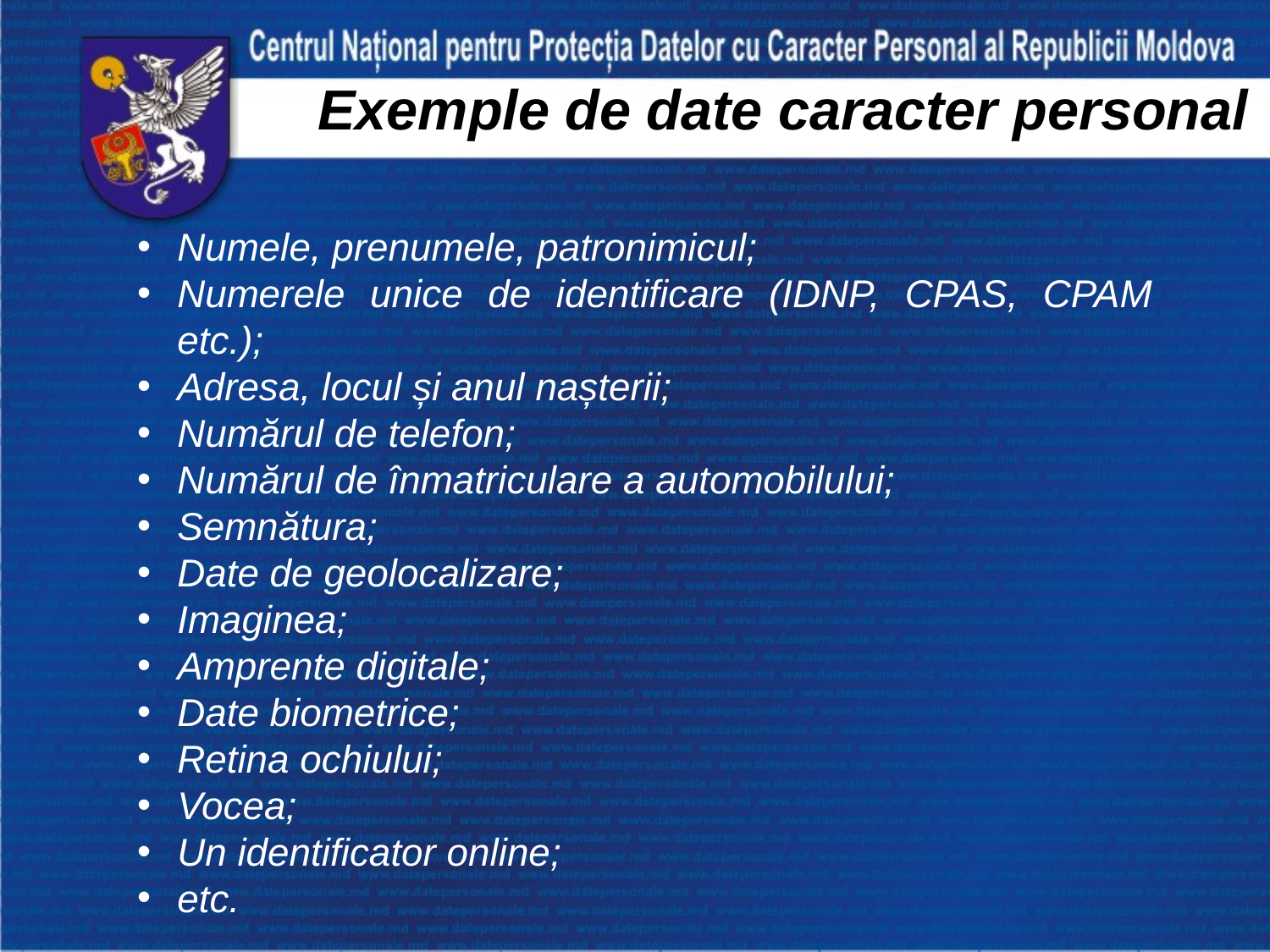

# Exemple de date caracter personal
Numele, prenumele, patronimicul;
Numerele unice de identificare (IDNP, CPAS, CPAM etc.);
Adresa, locul și anul nașterii;
Numărul de telefon;
Numărul de înmatriculare a automobilului;
Semnătura;
Date de geolocalizare;
Imaginea;
Amprente digitale;
Date biometrice;
Retina ochiului;
Vocea;
Un identificator online;
etc.